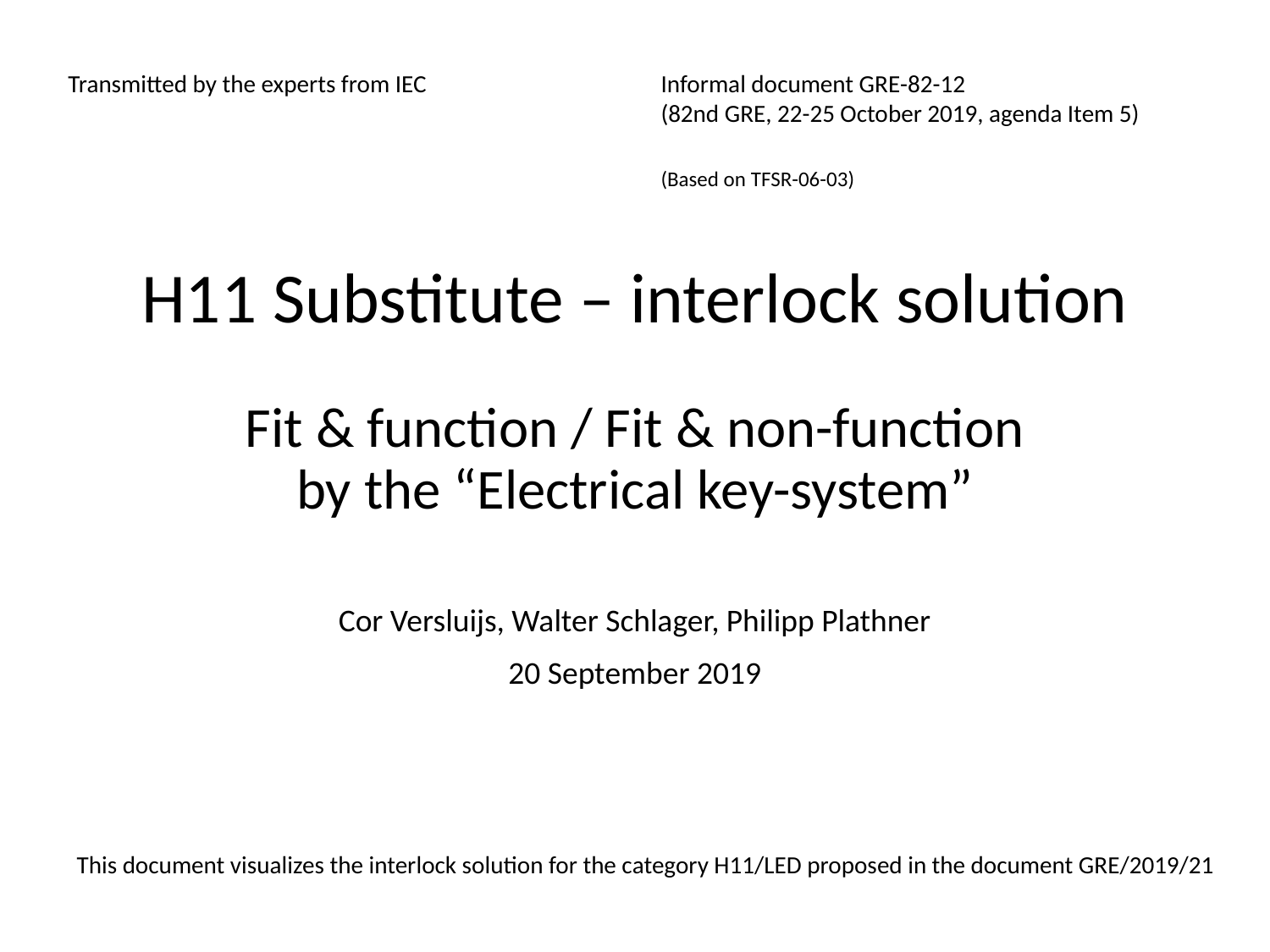

Transmitted by the experts from IEC
Informal document GRE-82-12
(82nd GRE, 22-25 October 2019, agenda Item 5)

(Based on TFSR-06-03)
# H11 Substitute – interlock solution Fit & function / Fit & non-function by the “Electrical key-system”
Cor Versluijs, Walter Schlager, Philipp Plathner
20 September 2019
This document visualizes the interlock solution for the category H11/LED proposed in the document GRE/2019/21